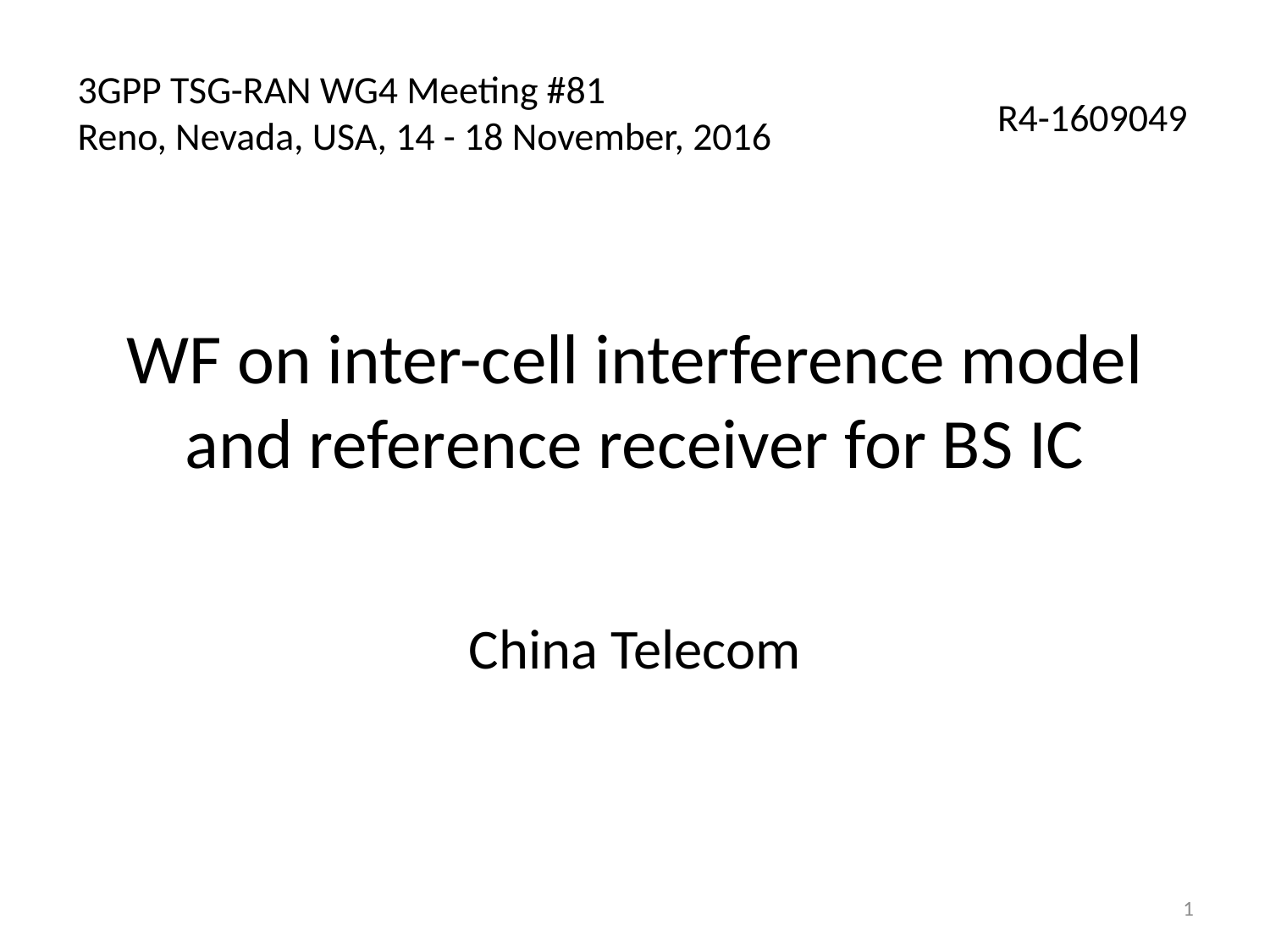

3GPP TSG-RAN WG4 Meeting #81
Reno, Nevada, USA, 14 - 18 November, 2016
R4-1609049
# WF on inter-cell interference model and reference receiver for BS IC
China Telecom
1